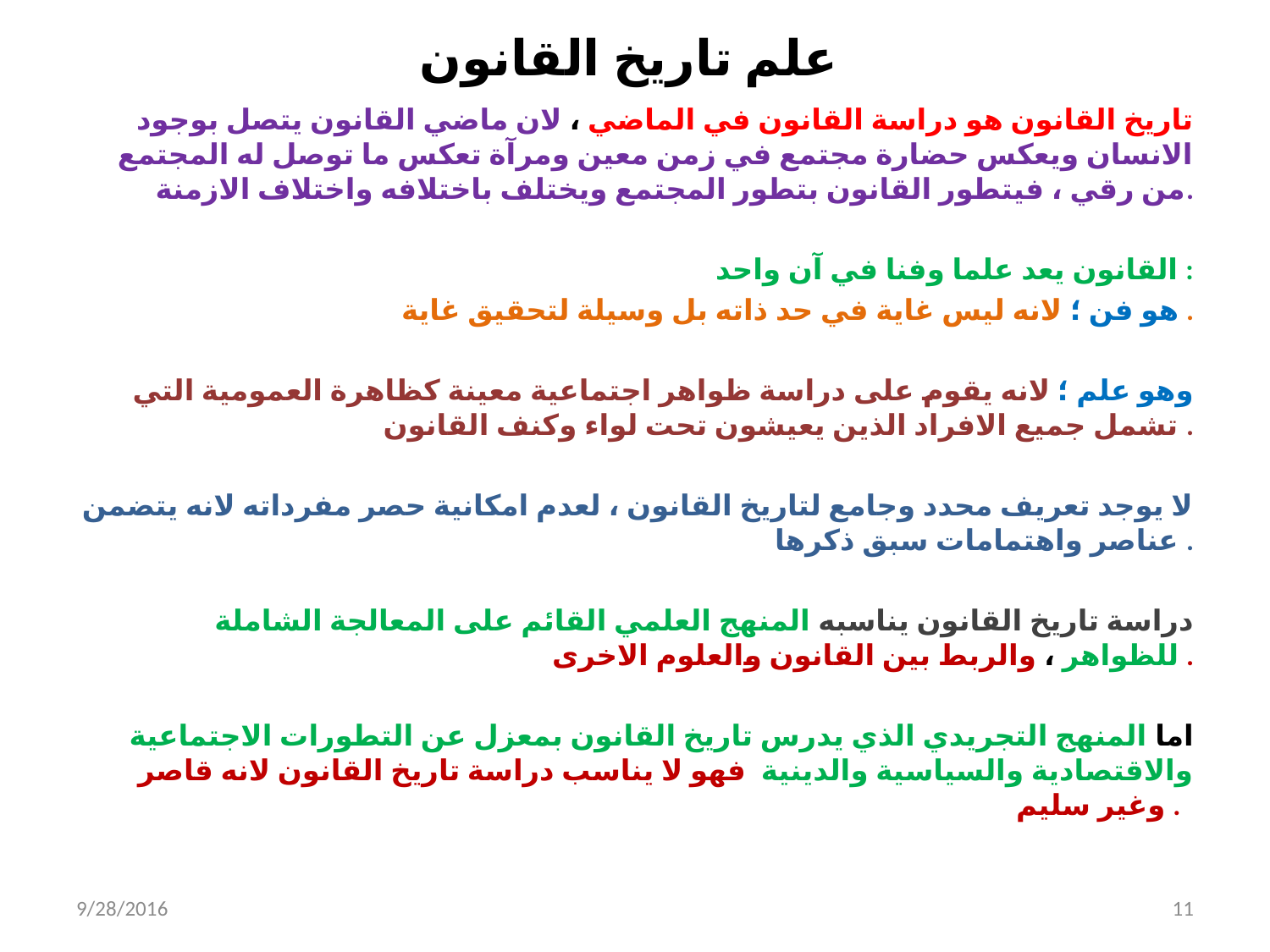

# علم تاريخ القانون
تاريخ القانون هو دراسة القانون في الماضي ، لان ماضي القانون يتصل بوجود الانسان ويعكس حضارة مجتمع في زمن معين ومرآة تعكس ما توصل له المجتمع من رقي ، فيتطور القانون بتطور المجتمع ويختلف باختلافه واختلاف الازمنة.

القانون يعد علما وفنا في آن واحد :
هو فن ؛ لانه ليس غاية في حد ذاته بل وسيلة لتحقيق غاية .

وهو علم ؛ لانه يقوم على دراسة ظواهر اجتماعية معينة كظاهرة العمومية التي تشمل جميع الافراد الذين يعيشون تحت لواء وكنف القانون .

لا يوجد تعريف محدد وجامع لتاريخ القانون ، لعدم امكانية حصر مفرداته لانه يتضمن عناصر واهتمامات سبق ذكرها .

دراسة تاريخ القانون يناسبه المنهج العلمي القائم على المعالجة الشاملة للظواهر ، والربط بين القانون والعلوم الاخرى .

اما المنهج التجريدي الذي يدرس تاريخ القانون بمعزل عن التطورات الاجتماعية والاقتصادية والسياسية والدينية  فهو لا يناسب دراسة تاريخ القانون لانه قاصر وغير سليم .
9/28/2016
11